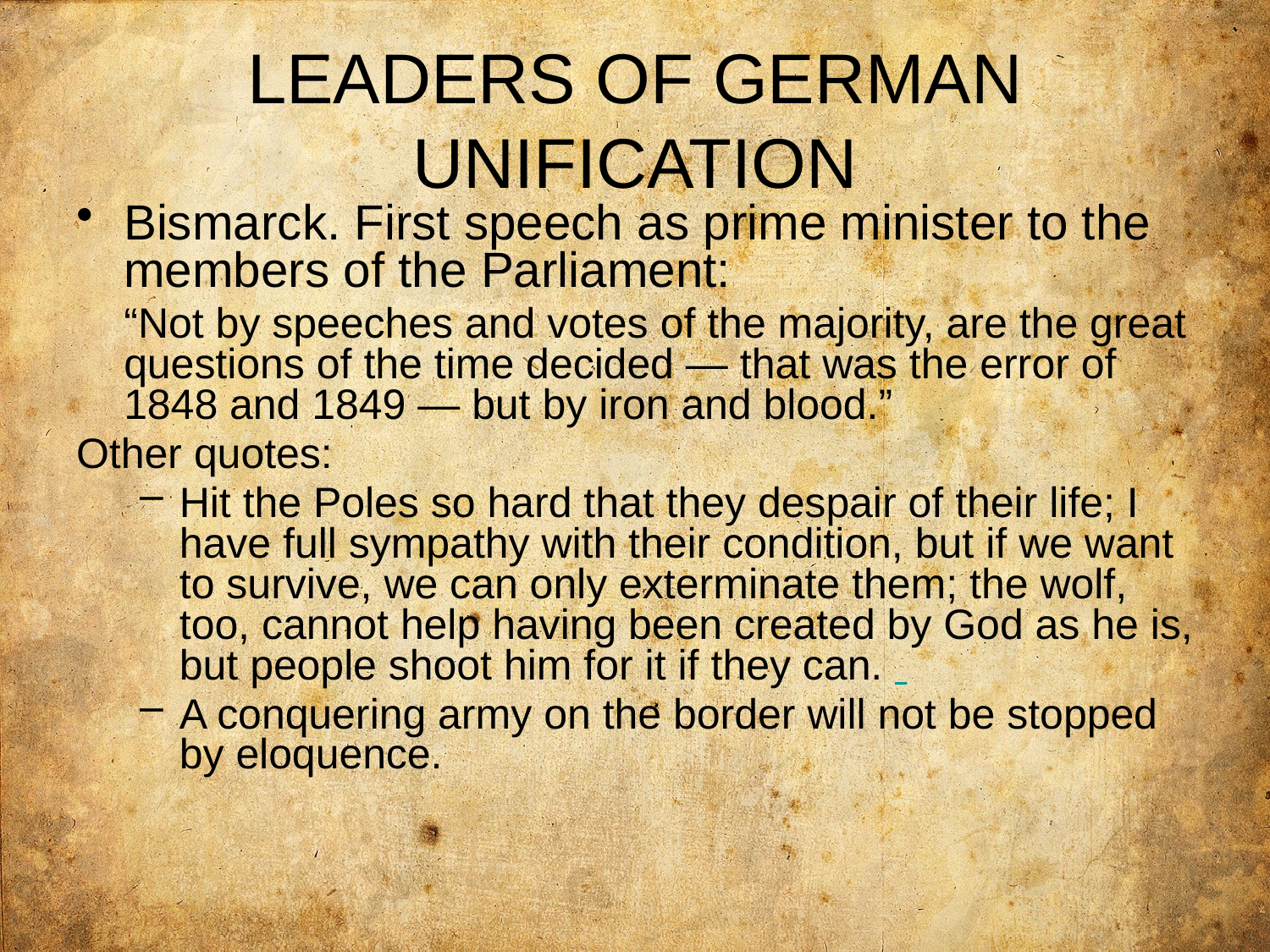

# LEADERS OF GERMAN UNIFICATION
Bismarck. First speech as prime minister to the members of the Parliament:
	“Not by speeches and votes of the majority, are the great questions of the time decided — that was the error of 1848 and 1849 — but by iron and blood.”
Other quotes:
Hit the Poles so hard that they despair of their life; I have full sympathy with their condition, but if we want to survive, we can only exterminate them; the wolf, too, cannot help having been created by God as he is, but people shoot him for it if they can.
A conquering army on the border will not be stopped by eloquence.